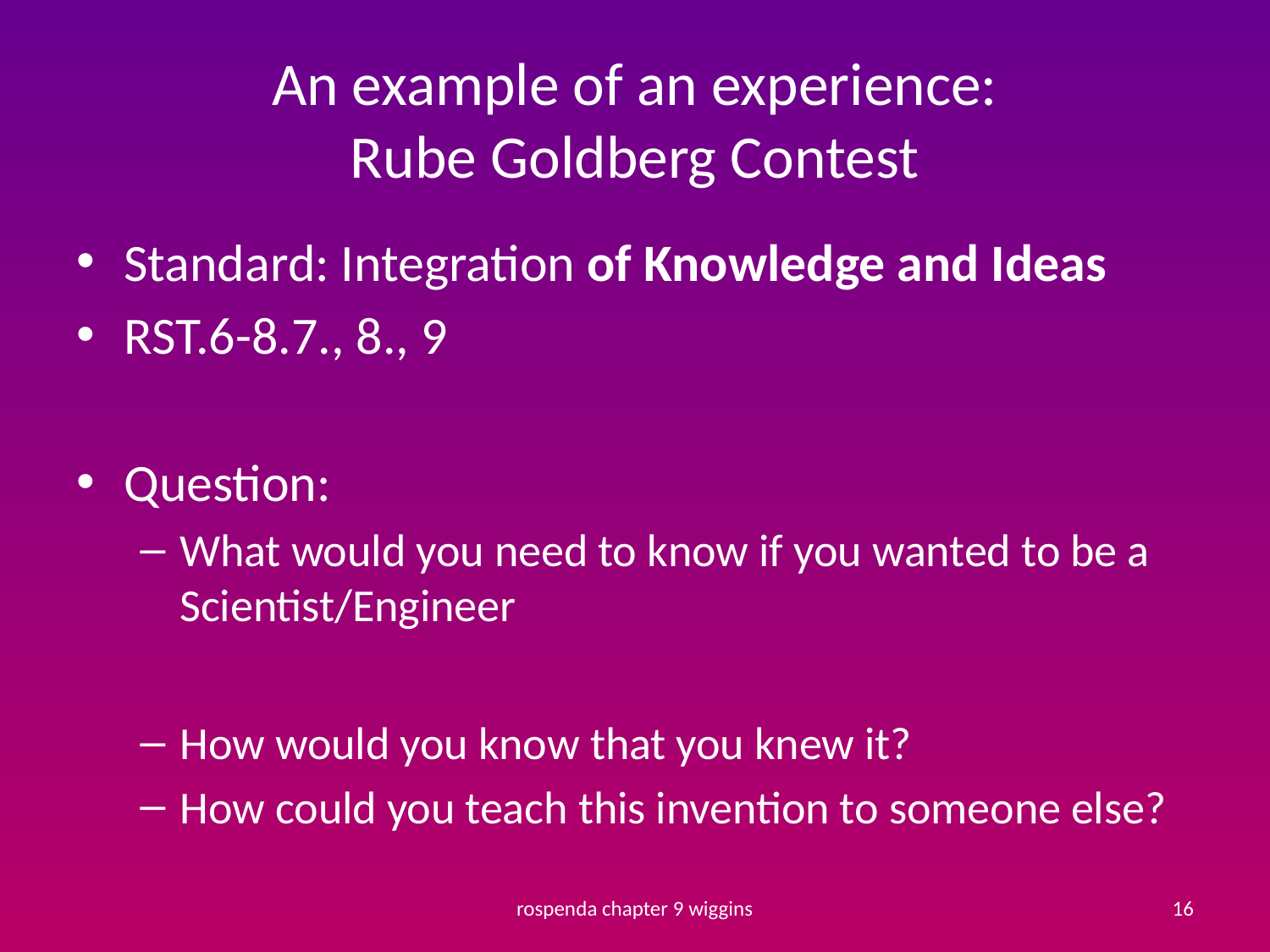

# An example of an experience: Rube Goldberg Contest
Standard: Integration of Knowledge and Ideas
RST.6-8.7., 8., 9

Question:
What would you need to know if you wanted to be a Scientist/Engineer

How would you know that you knew it?
How could you teach this invention to someone else?
rospenda chapter 9 wiggins
16